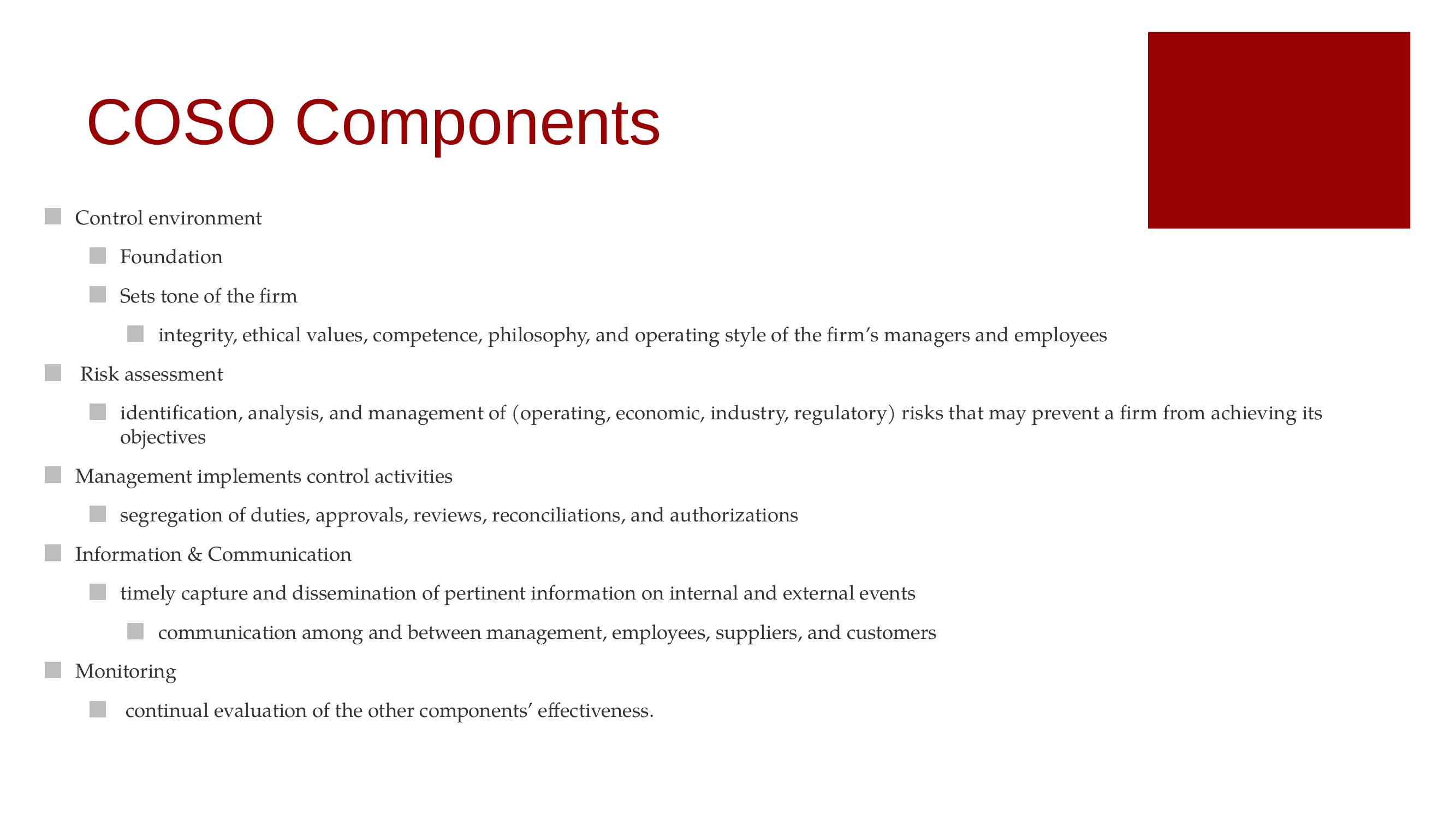

# COSO Components
Control environment
Foundation
Sets tone of the firm
integrity, ethical values, competence, philosophy, and operating style of the firm’s managers and employees
 Risk assessment
identification, analysis, and management of (operating, economic, industry, regulatory) risks that may prevent a firm from achieving its objectives
Management implements control activities
segregation of duties, approvals, reviews, reconciliations, and authorizations
Information & Communication
timely capture and dissemination of pertinent information on internal and external events
communication among and between management, employees, suppliers, and customers
Monitoring
 continual evaluation of the other components’ effectiveness.